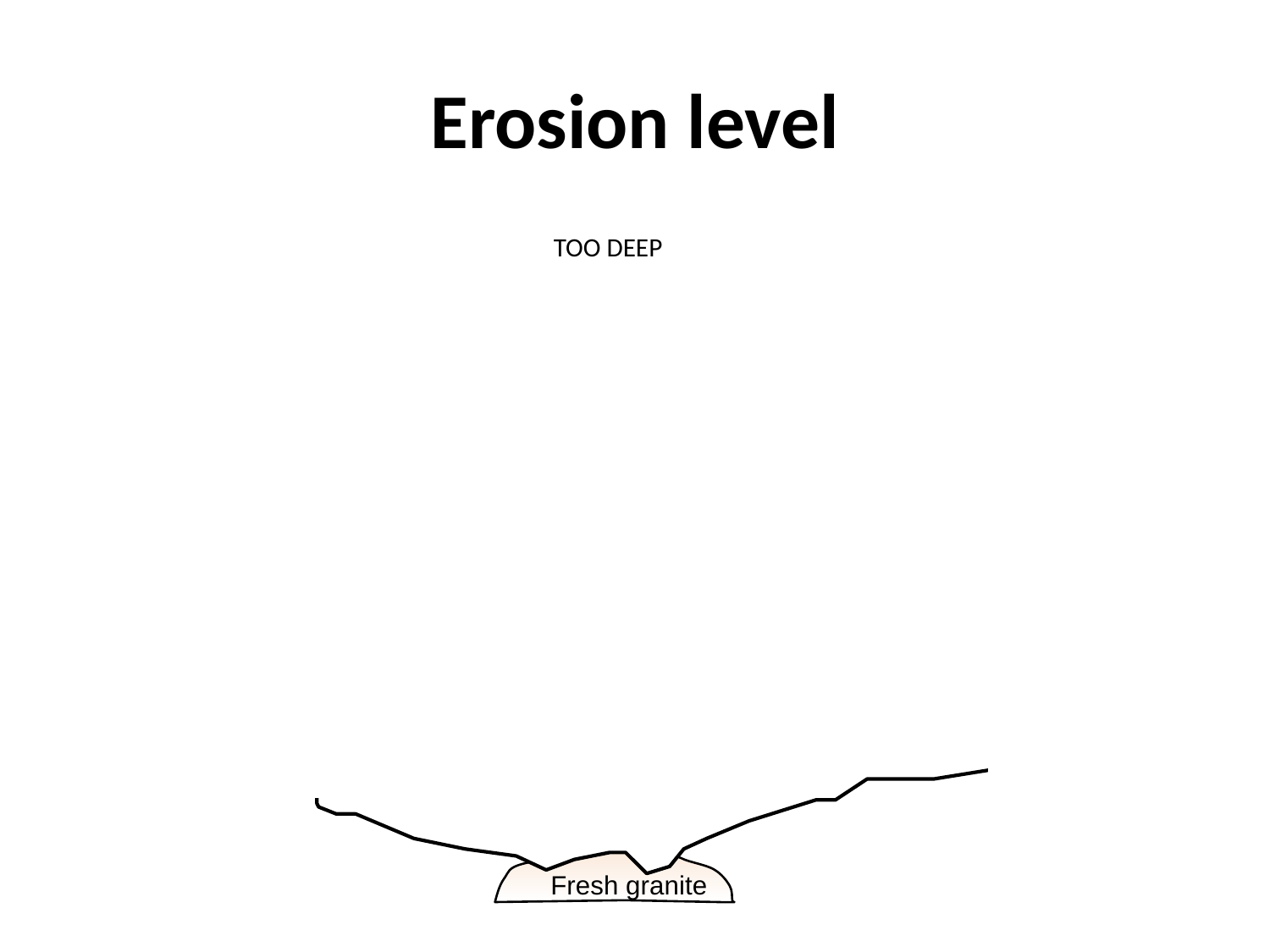

# Erosion level

Clay alteration
TOO DEEP

Erosion level

Intrusion
Fresh granite